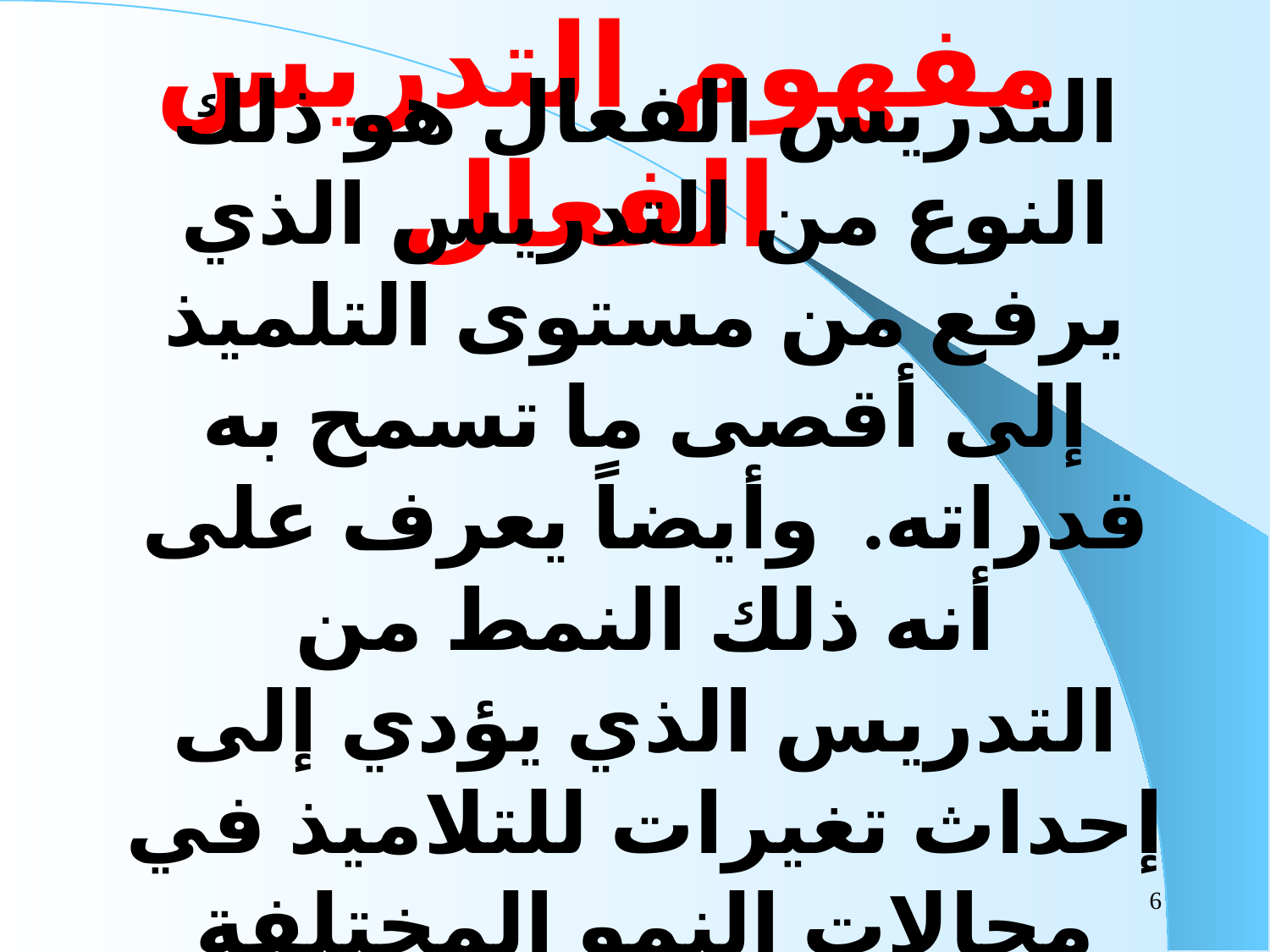

مفهوم التدريس الفعال

التدريس الفعال هو ذلك النوع من التدريس الذي يرفع من مستوى التلميذ إلى أقصى ما تسمح به قدراته.  وأيضاً يعرف على أنه ذلك النمط من التدريس الذي يؤدي إلى إحداث تغيرات للتلاميذ في مجالات النمو المختلفة (جابر، 1998).
6